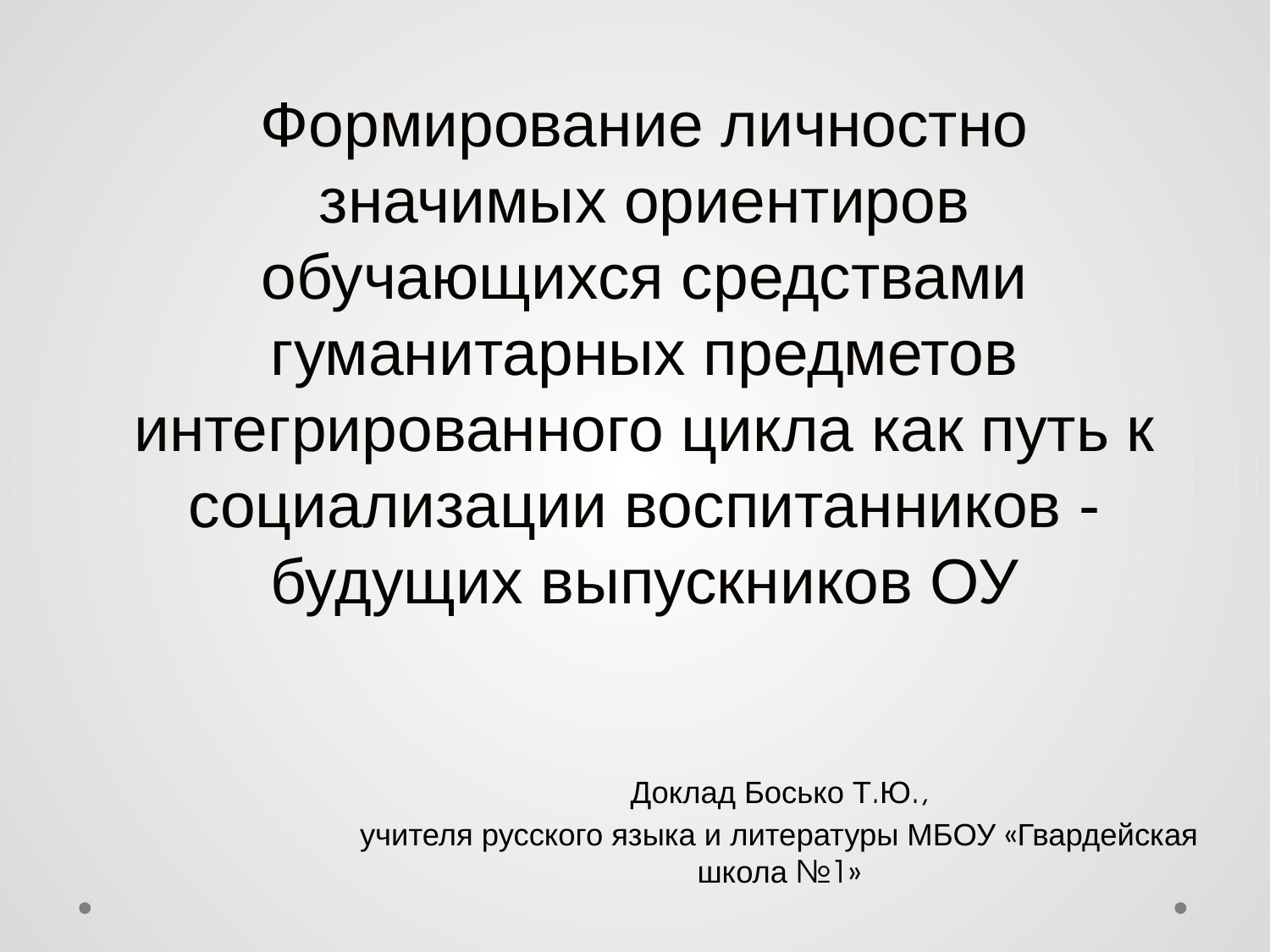

# Формирование личностно значимых ориентиров обучающихся средствами гуманитарных предметов интегрированного цикла как путь к социализации воспитанников - будущих выпускников ОУ
Доклад Босько Т.Ю.,
учителя русского языка и литературы МБОУ «Гвардейская школа №1»